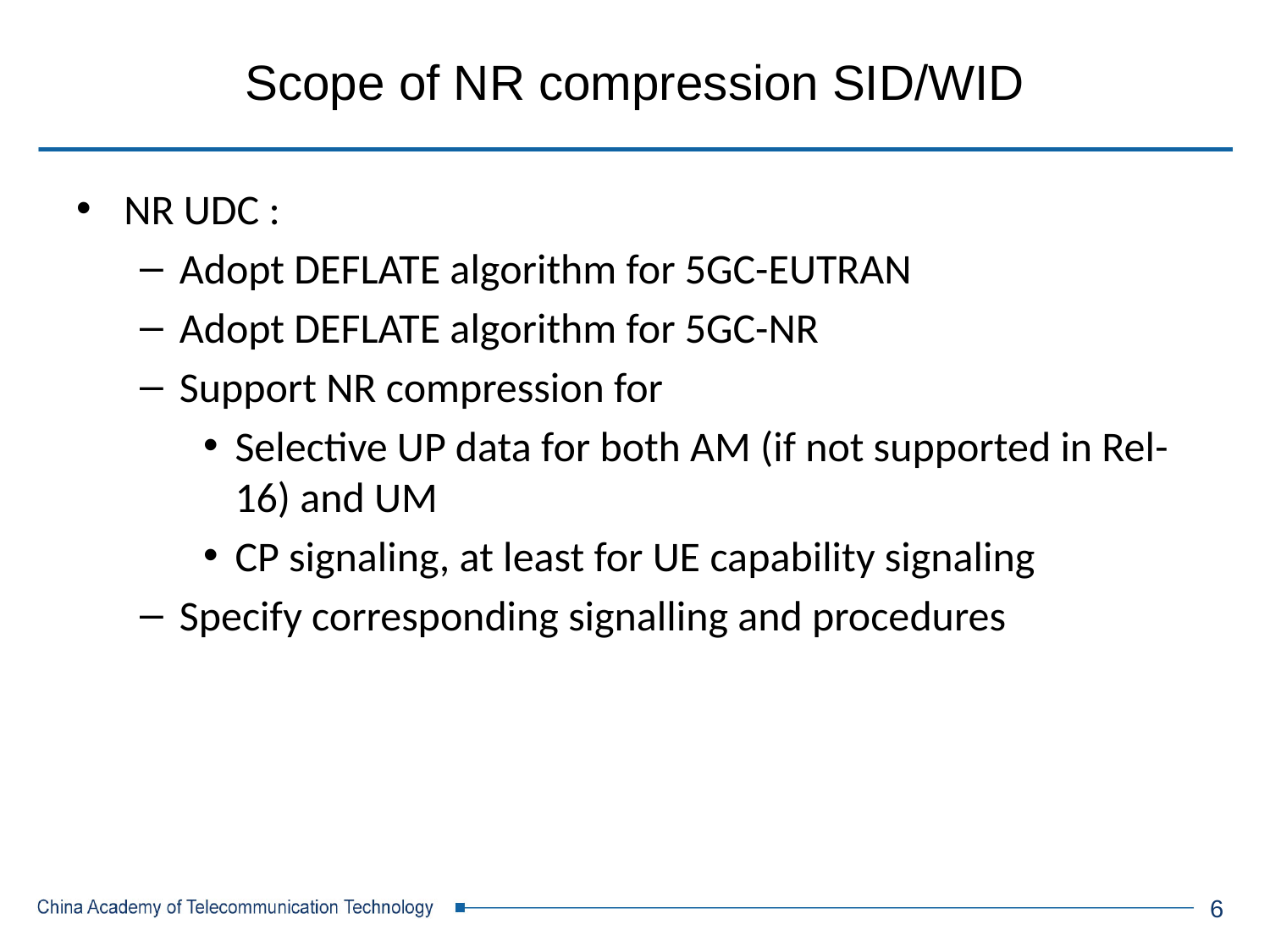

# Scope of NR compression SID/WID
NR UDC :
Adopt DEFLATE algorithm for 5GC-EUTRAN
Adopt DEFLATE algorithm for 5GC-NR
Support NR compression for
Selective UP data for both AM (if not supported in Rel-16) and UM
CP signaling, at least for UE capability signaling
Specify corresponding signalling and procedures

6